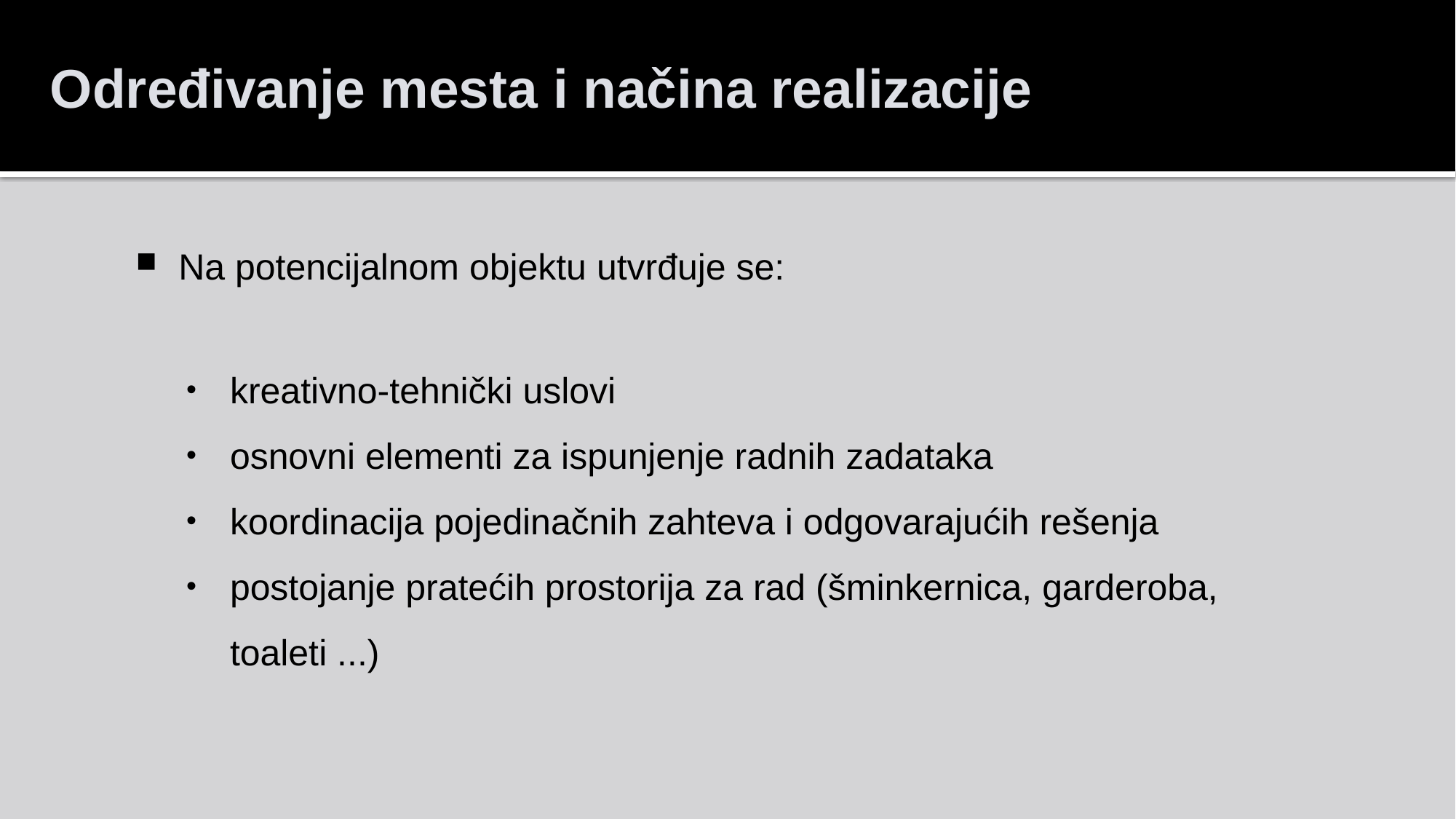

Određivanje mesta i načina realizacije

Na potencijalnom objektu utvrđuje se:

kreativno-tehnički uslovi
osnovni elementi za ispunjenje radnih zadataka
koordinacija pojedinačnih zahteva i odgovarajućih rešenja
postojanje pratećih prostorija za rad (šminkernica, garderoba, toaleti ...)